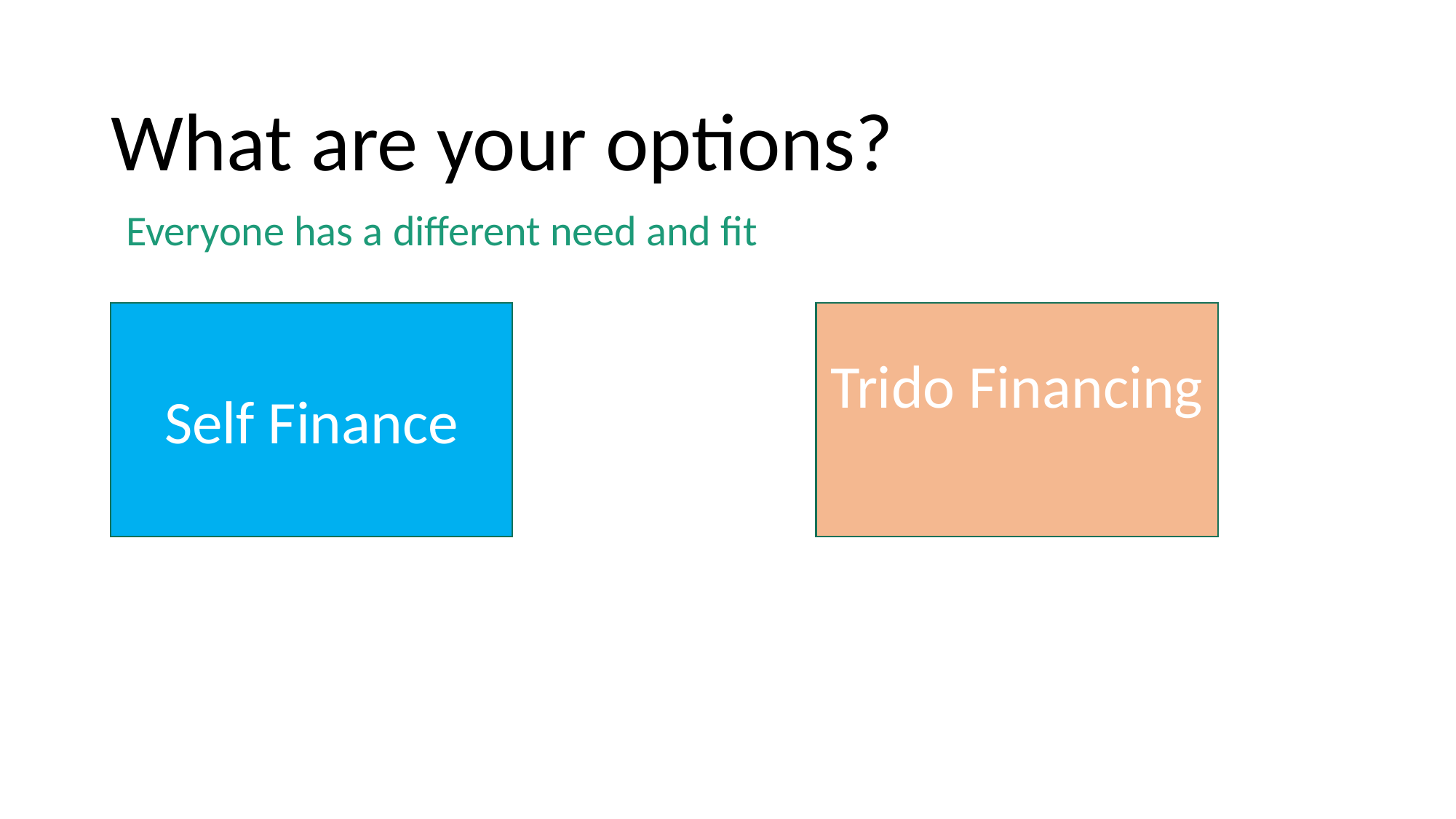

# What are your options? Everyone has a different need and fit
Trido Financing
Self Finance